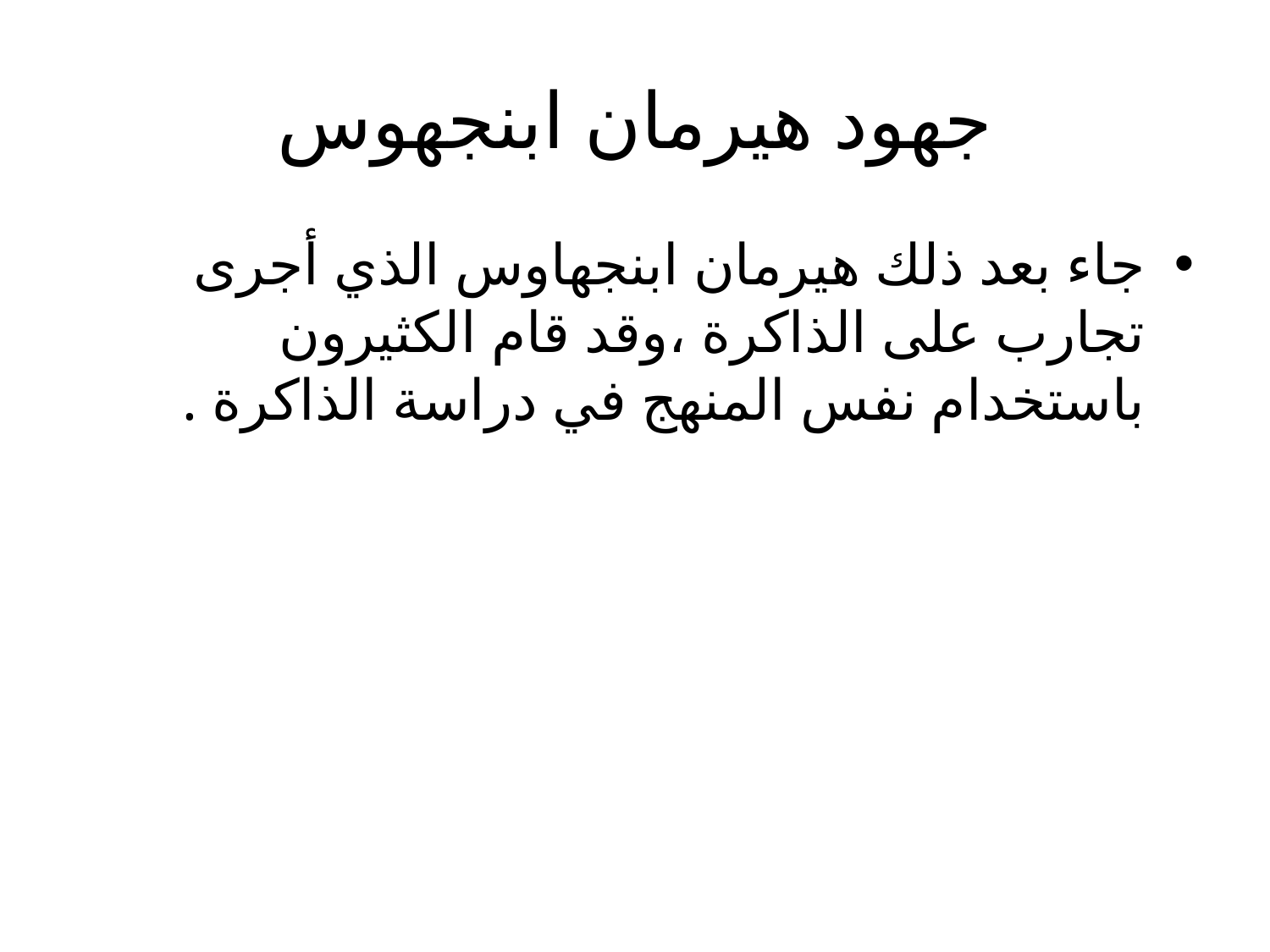

# جهود هيرمان ابنجهوس
جاء بعد ذلك هيرمان ابنجهاوس الذي أجرى تجارب على الذاكرة ،وقد قام الكثيرون باستخدام نفس المنهج في دراسة الذاكرة .